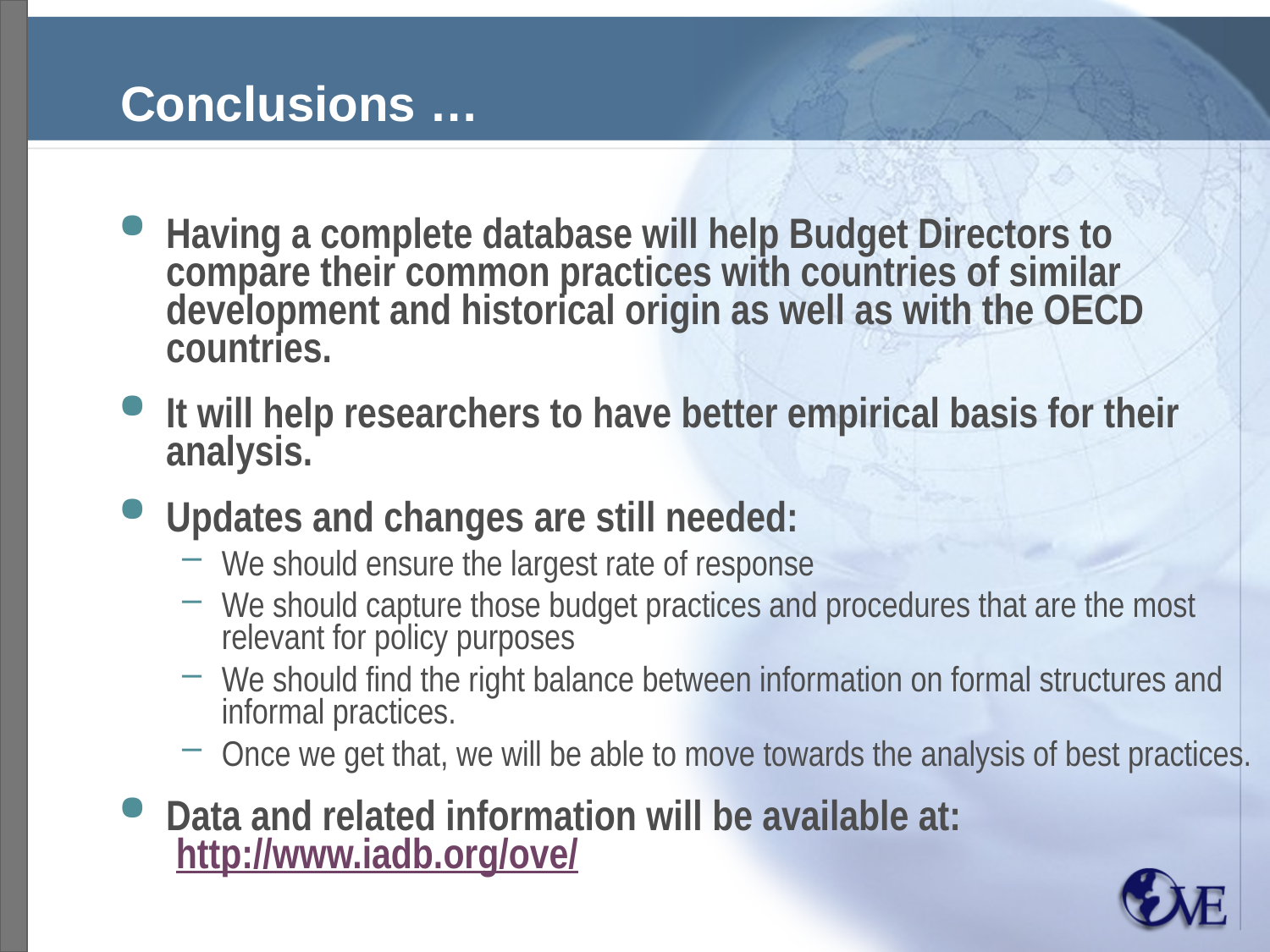

# Conclusions …
Having a complete database will help Budget Directors to compare their common practices with countries of similar development and historical origin as well as with the OECD countries.
It will help researchers to have better empirical basis for their analysis.
Updates and changes are still needed:
We should ensure the largest rate of response
We should capture those budget practices and procedures that are the most relevant for policy purposes
We should find the right balance between information on formal structures and informal practices.
Once we get that, we will be able to move towards the analysis of best practices.
Data and related information will be available at:
 http://www.iadb.org/ove/